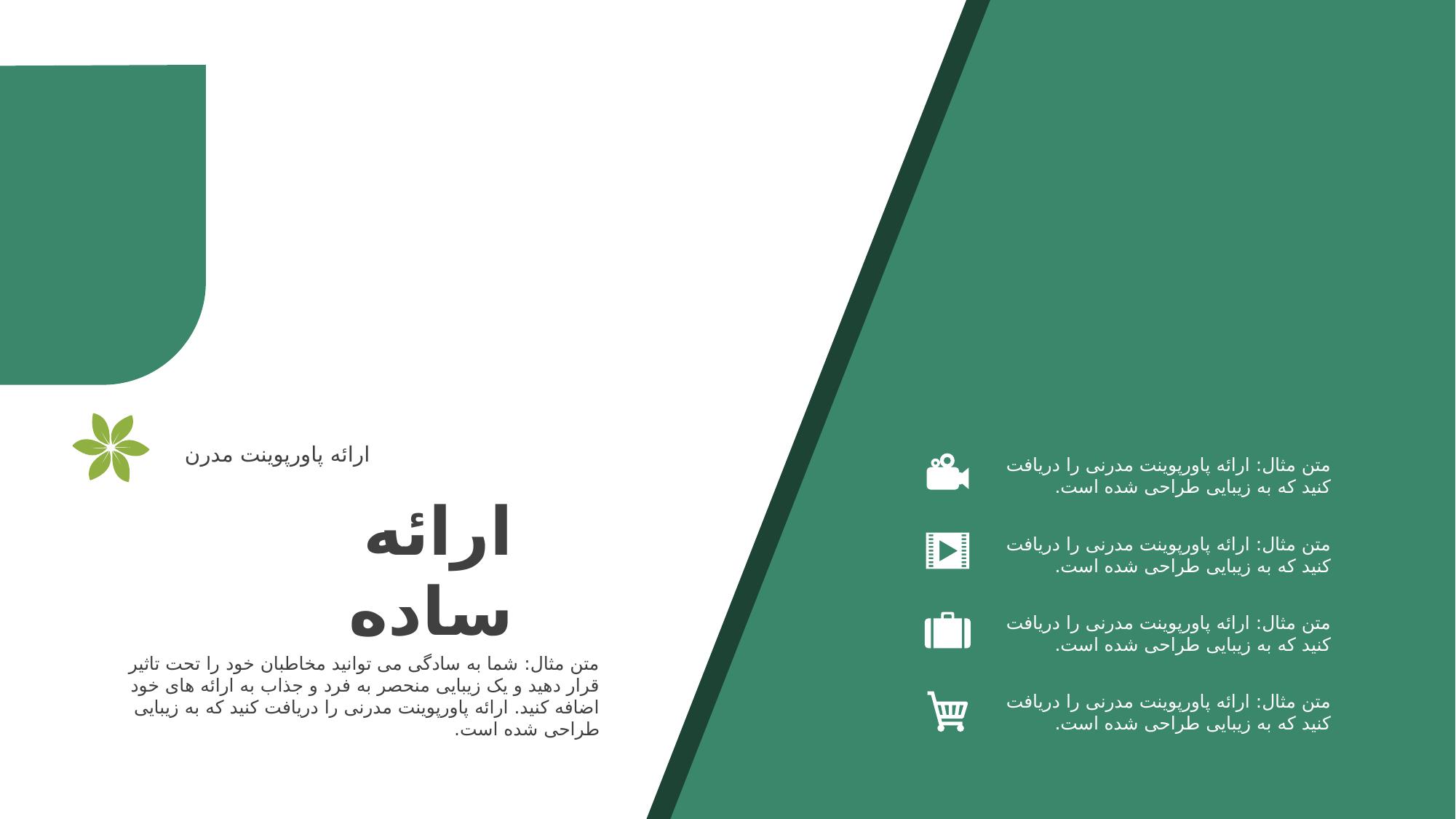

ارائه پاورپوینت مدرن
متن مثال: ارائه پاورپوینت مدرنی را دریافت کنید که به زیبایی طراحی شده است.

ارائه
ساده
متن مثال: ارائه پاورپوینت مدرنی را دریافت کنید که به زیبایی طراحی شده است.

متن مثال: ارائه پاورپوینت مدرنی را دریافت کنید که به زیبایی طراحی شده است.

متن مثال: شما به سادگی می توانید مخاطبان خود را تحت تاثیر قرار دهید و یک زیبایی منحصر به فرد و جذاب به ارائه های خود اضافه کنید. ارائه پاورپوینت مدرنی را دریافت کنید که به زیبایی طراحی شده است.
متن مثال: ارائه پاورپوینت مدرنی را دریافت کنید که به زیبایی طراحی شده است.